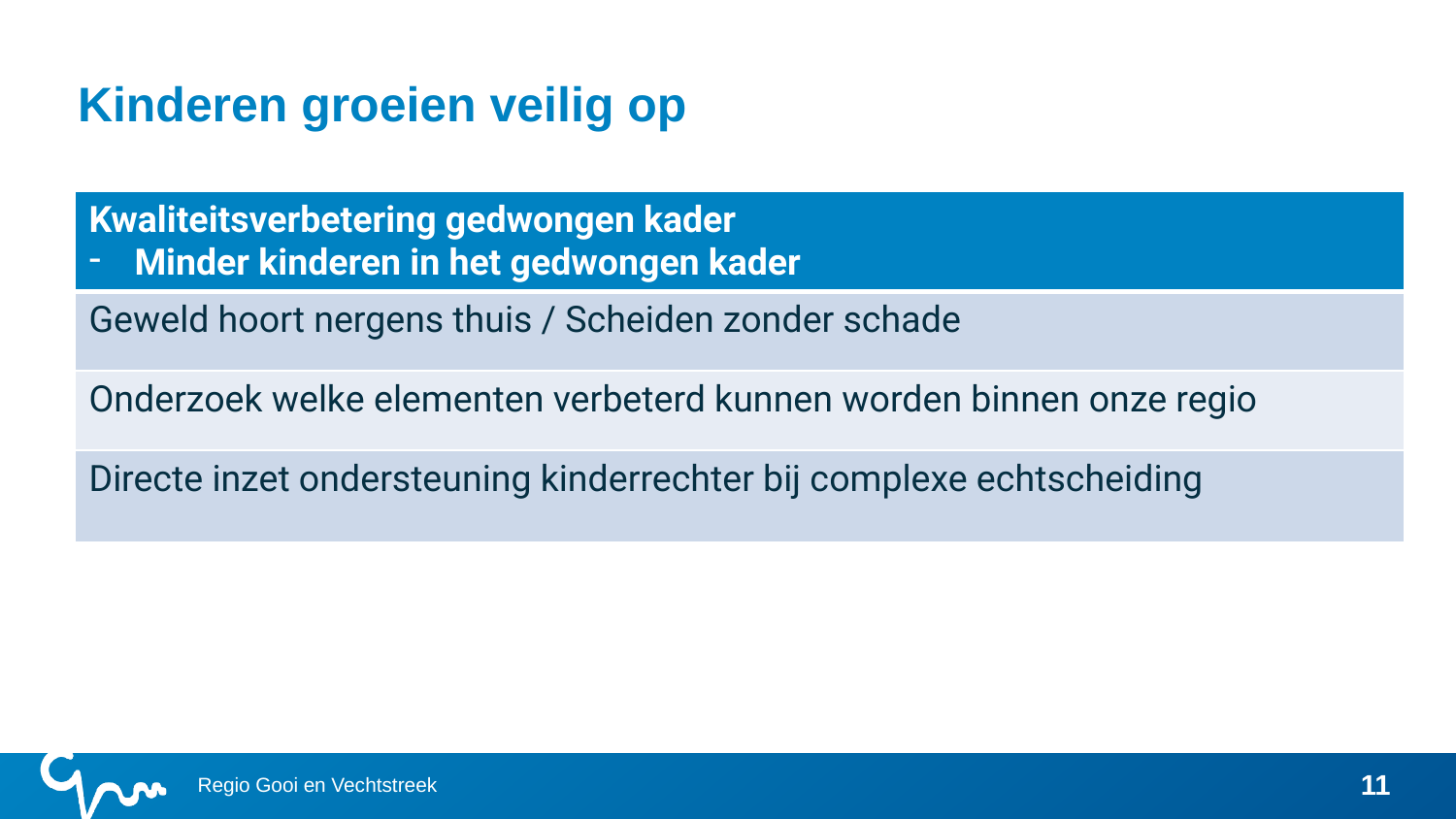

# Kinderen groeien veilig op

| Kwaliteitsverbetering gedwongen kader Minder kinderen in het gedwongen kader |
| --- |
| Geweld hoort nergens thuis / Scheiden zonder schade |
| Onderzoek welke elementen verbeterd kunnen worden binnen onze regio |
| Directe inzet ondersteuning kinderrechter bij complexe echtscheiding |